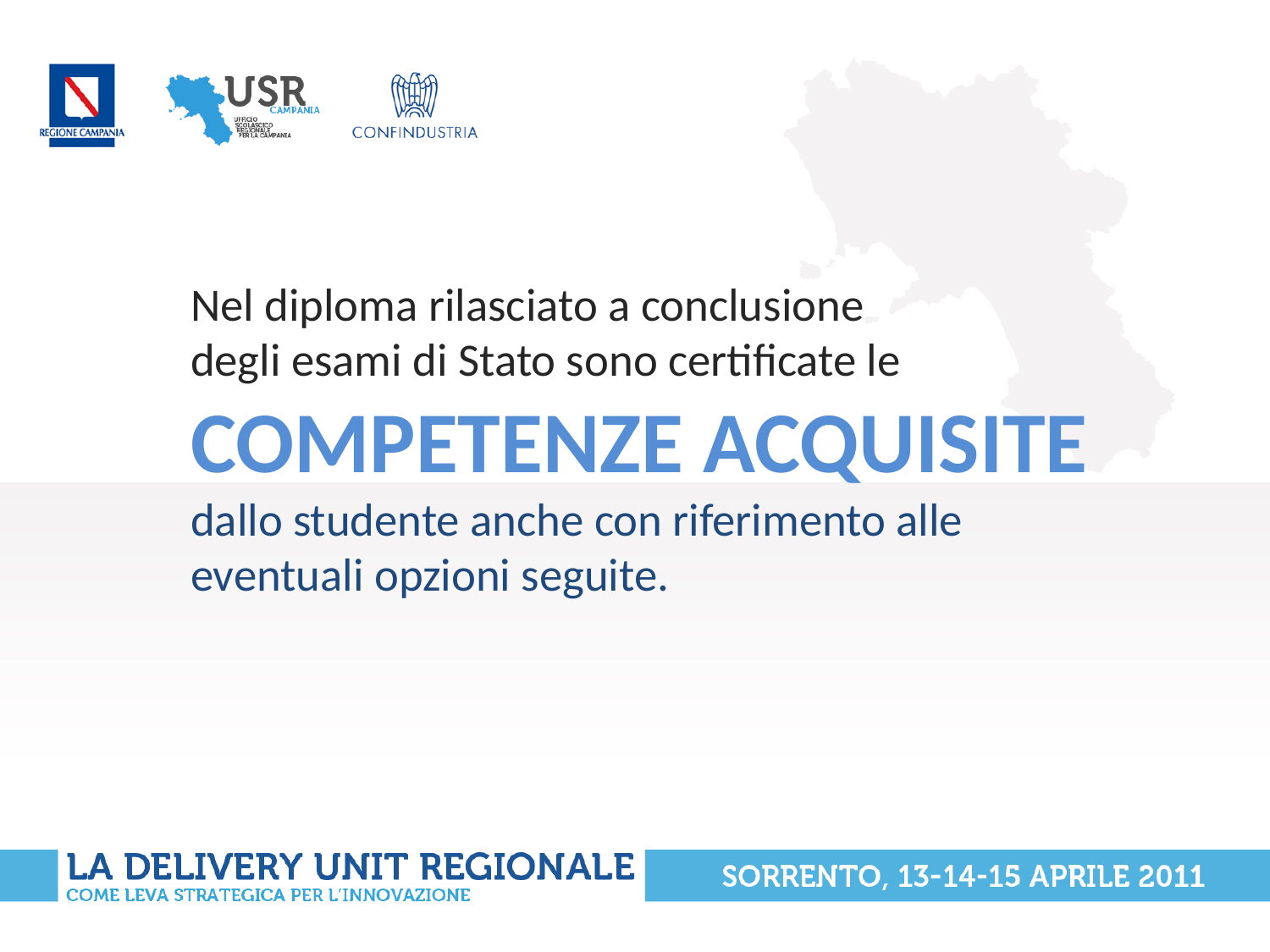

# Nel diploma rilasciato a conclusione degli esami di Stato sono certificate le competenze acquisite dallo studente anche con riferimento alle eventuali opzioni seguite.